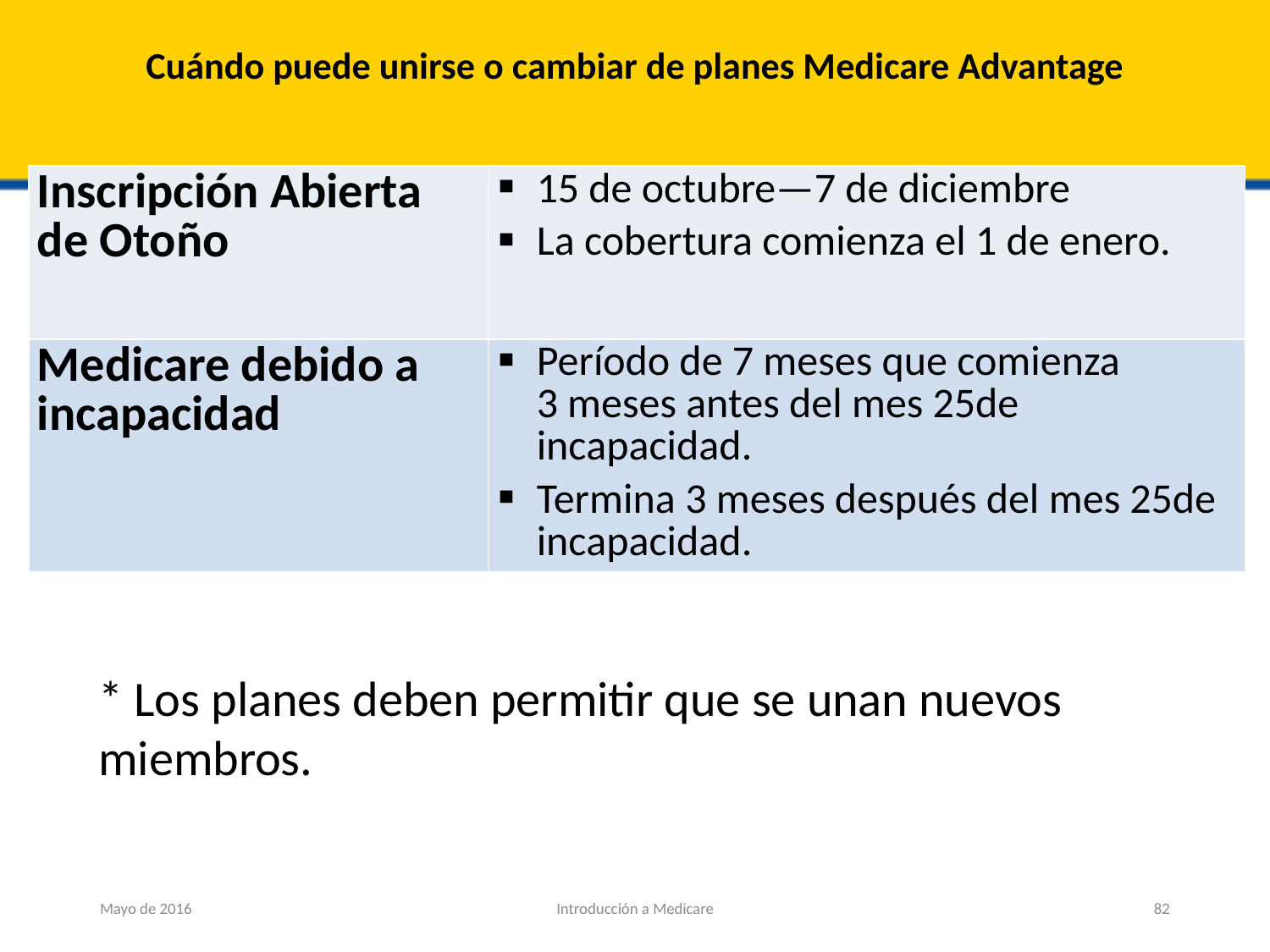

# Cuándo puede unirse o cambiar de planes Medicare Advantage
| Inscripción Abierta de Otoño | 15 de octubre—7 de diciembre La cobertura comienza el 1 de enero. |
| --- | --- |
| Medicare debido a incapacidad | Período de 7 meses que comienza 3 meses antes del mes 25de incapacidad. Termina 3 meses después del mes 25de incapacidad. |
* Los planes deben permitir que se unan nuevos miembros.
Mayo de 2016
Introducción a Medicare
82